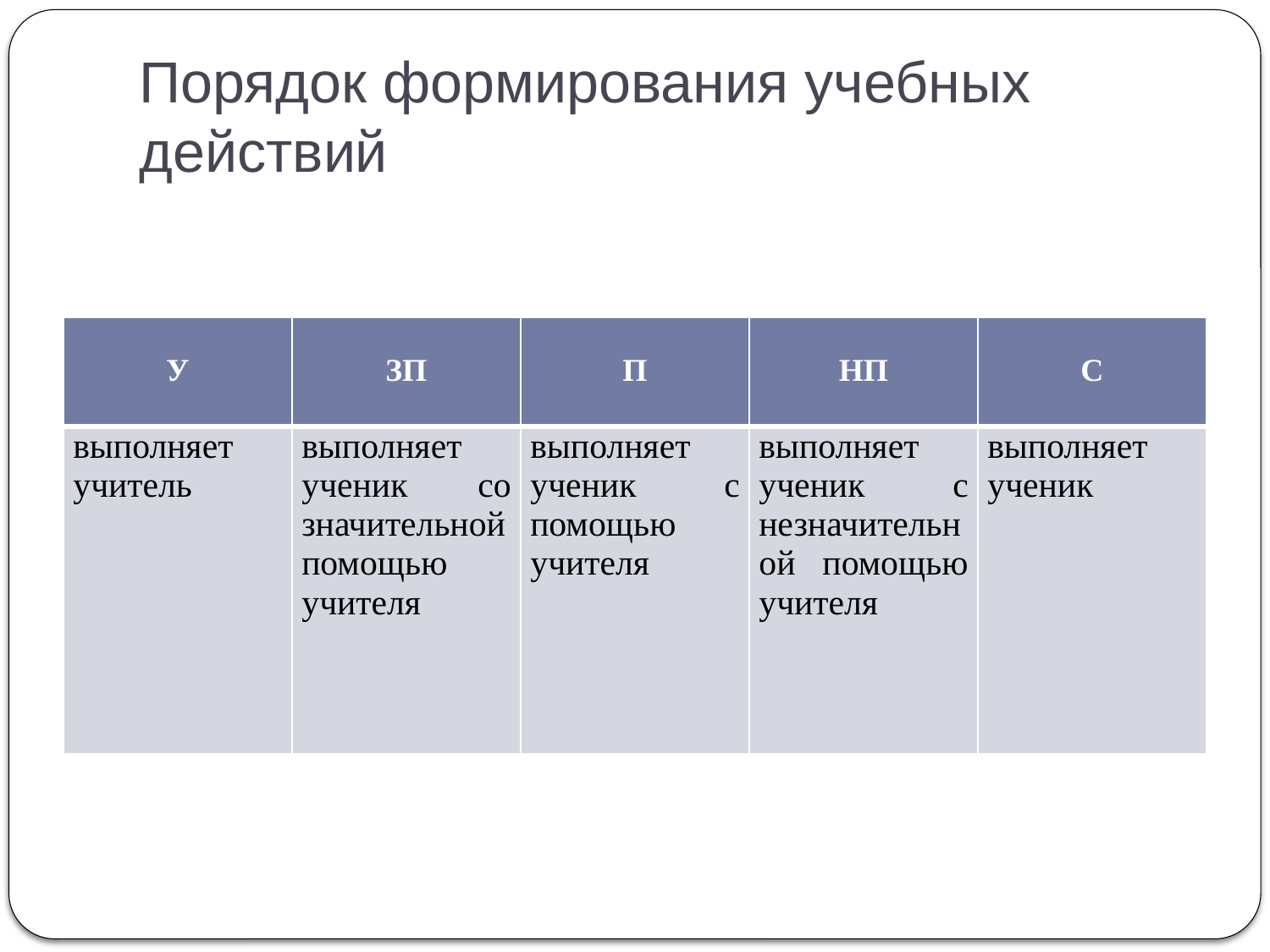

# Порядок формирования учебных действий
| У | ЗП | П | НП | С |
| --- | --- | --- | --- | --- |
| выполняет учитель | выполняет ученик со значительной помощью учителя | выполняет ученик с помощью учителя | выполняет ученик с незначительной помощью учителя | выполняет ученик |